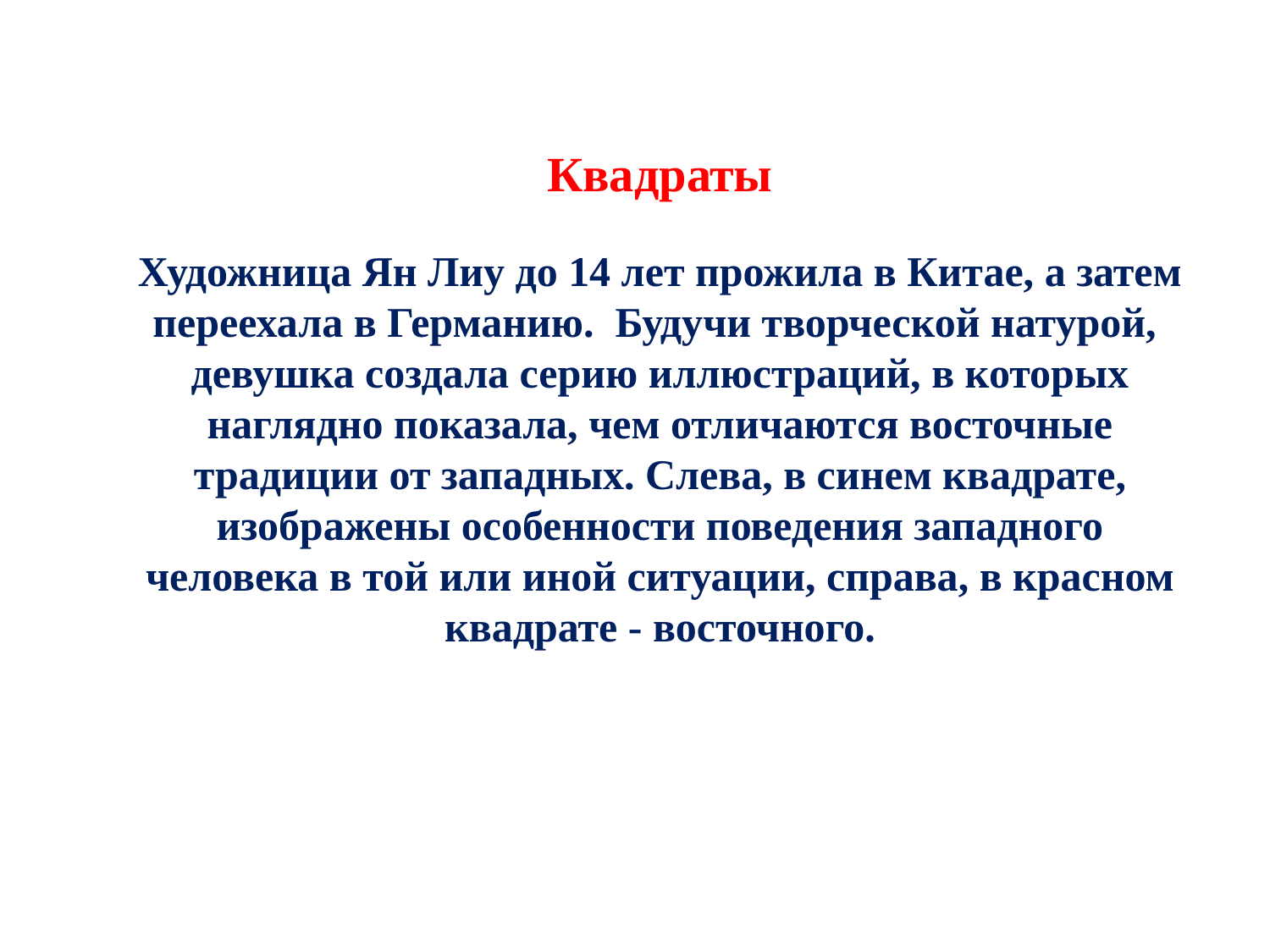

Квадраты
Художница Ян Лиу до 14 лет прожила в Китае, а затем переехала в Германию.  Будучи творческой натурой,  девушка создала серию иллюстраций, в которых наглядно показала, чем отличаются восточные традиции от западных. Слева, в синем квадрате, изображены особенности поведения западного человека в той или иной ситуации, справа, в красном квадрате - восточного.